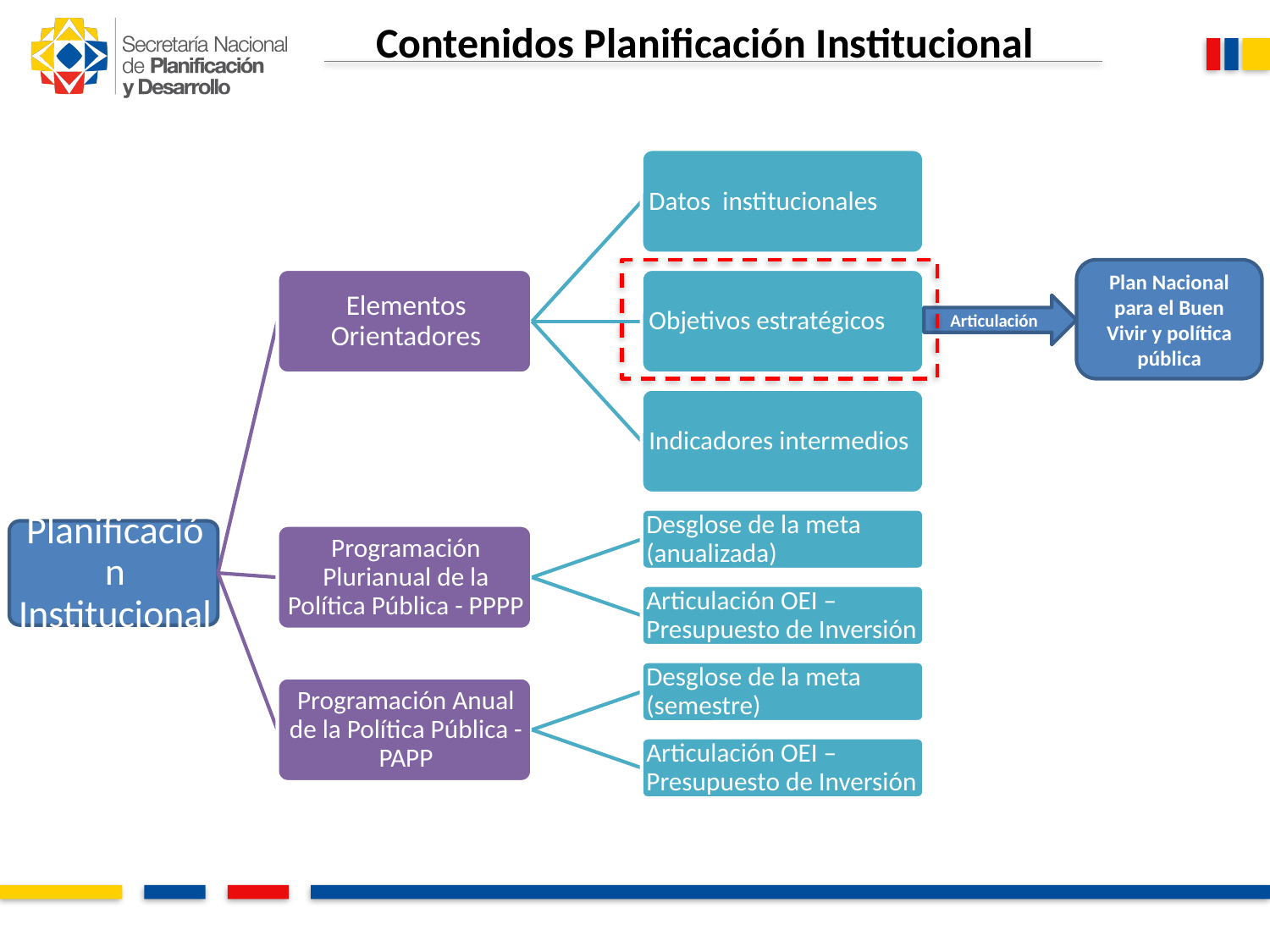

Contenidos Planificación Institucional
Planificación Institucional

Elementos Orientadores

Datos  institucionales

Objetivos estratégicos

Indicadores intermedios

Programación Plurianual de la Política Pública - PPPP

Desglose de la meta (anualizada)

Articulación OEI – Presupuesto de Inversión

Programación Anual de la Política Pública - PAPP

Desglose de la meta (semestre)

Articulación OEI – Presupuesto de Inversión

Plan Nacional para el Buen Vivir y política pública
Articulación